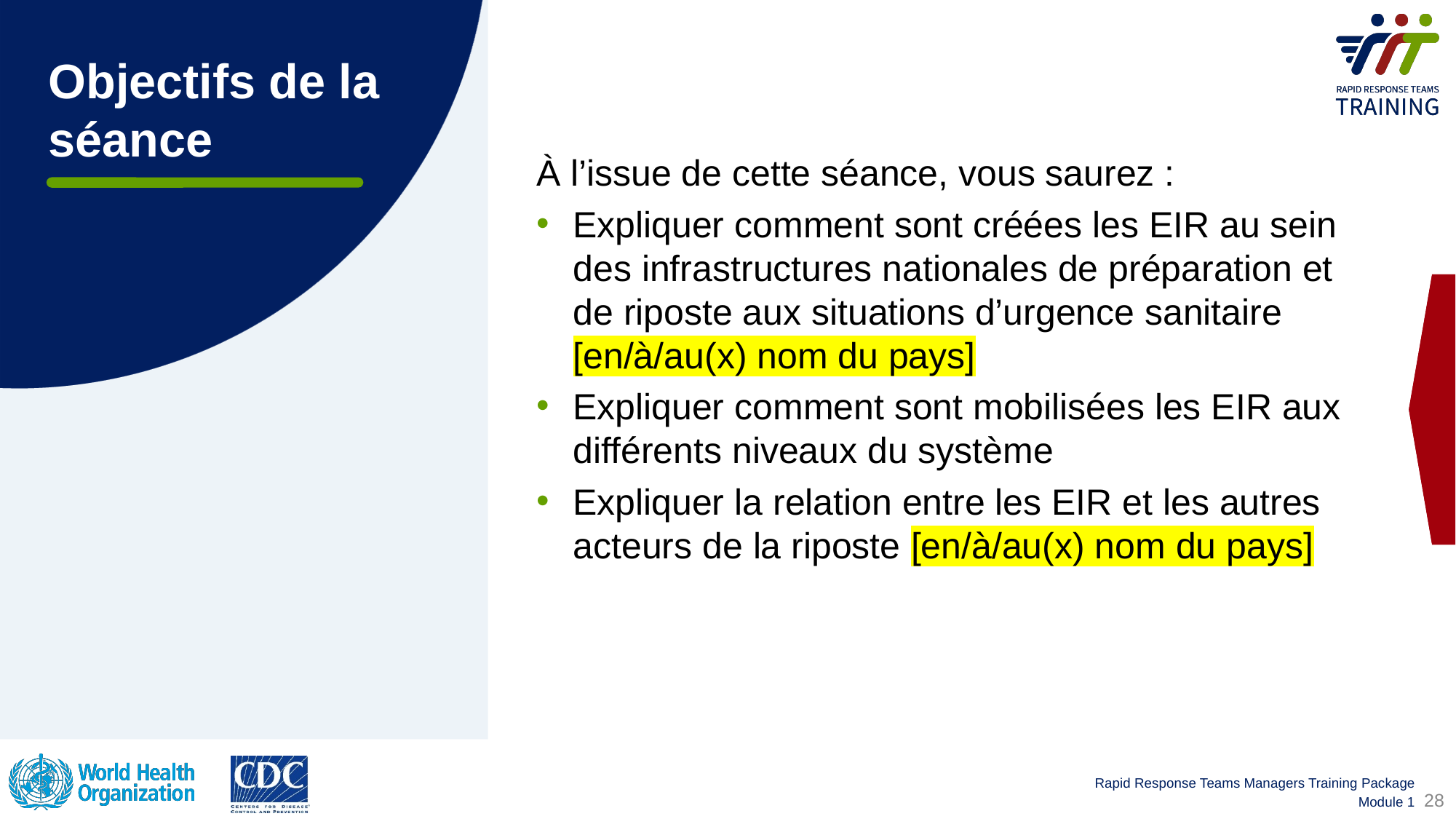

Objectifs de la séance
À l’issue de cette séance, vous saurez :
Expliquer comment sont créées les EIR au sein des infrastructures nationales de préparation et de riposte aux situations d’urgence sanitaire [en/à/au(x) nom du pays]
Expliquer comment sont mobilisées les EIR aux différents niveaux du système
Expliquer la relation entre les EIR et les autres acteurs de la riposte [en/à/au(x) nom du pays]

28